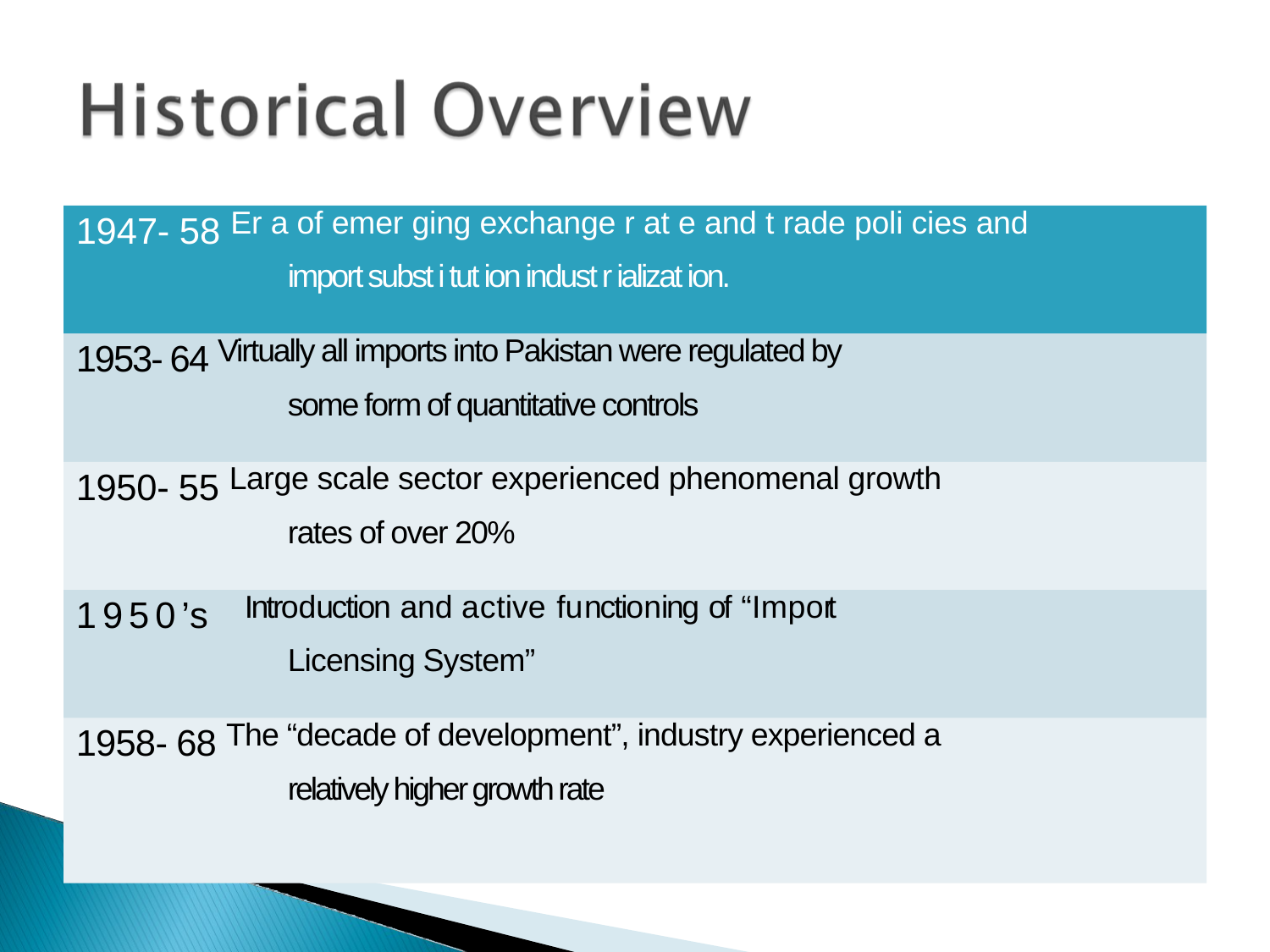

1947- 58 Er a of emer ging exchange r at e and t rade poli cies and

import subst i tut ion indust r ializat ion.

1953- 64 Virtually all imports into Pakistan were regulated by

some form of quantitative controls

1950- 55 Large scale sector experienced phenomenal growth

rates of over 20%

1950’s   Introduction and active functioning of “Import

Licensing System”

1958- 68 The “decade of development”, industry experienced a

relatively higher growth rate